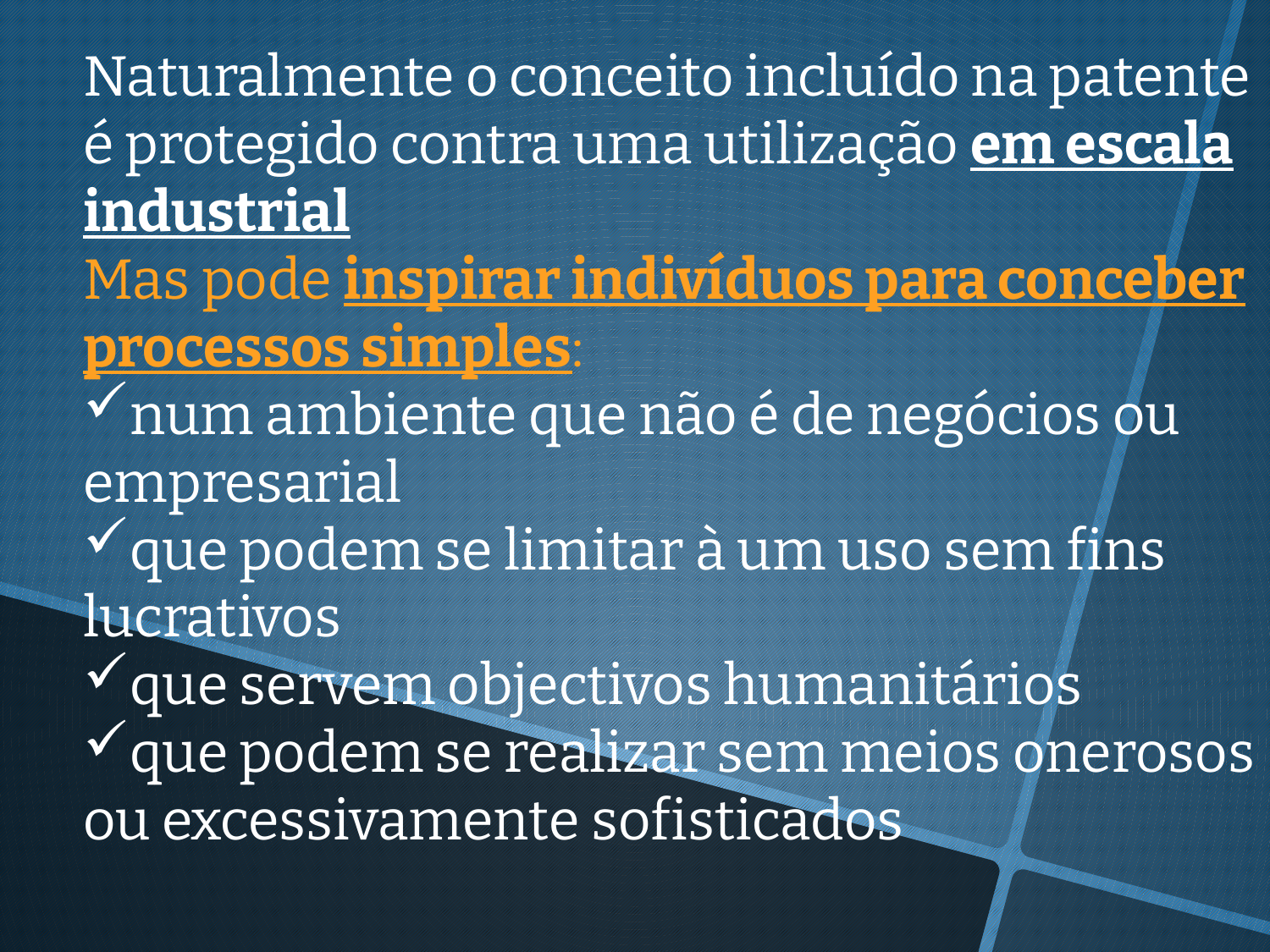

Naturalmente o conceito incluído na patente é protegido contra uma utilização em escala industrial
Mas pode inspirar indivíduos para conceber processos simples:
num ambiente que não é de negócios ou empresarial
que podem se limitar à um uso sem fins lucrativos
que servem objectivos humanitários
que podem se realizar sem meios onerosos ou excessivamente sofisticados